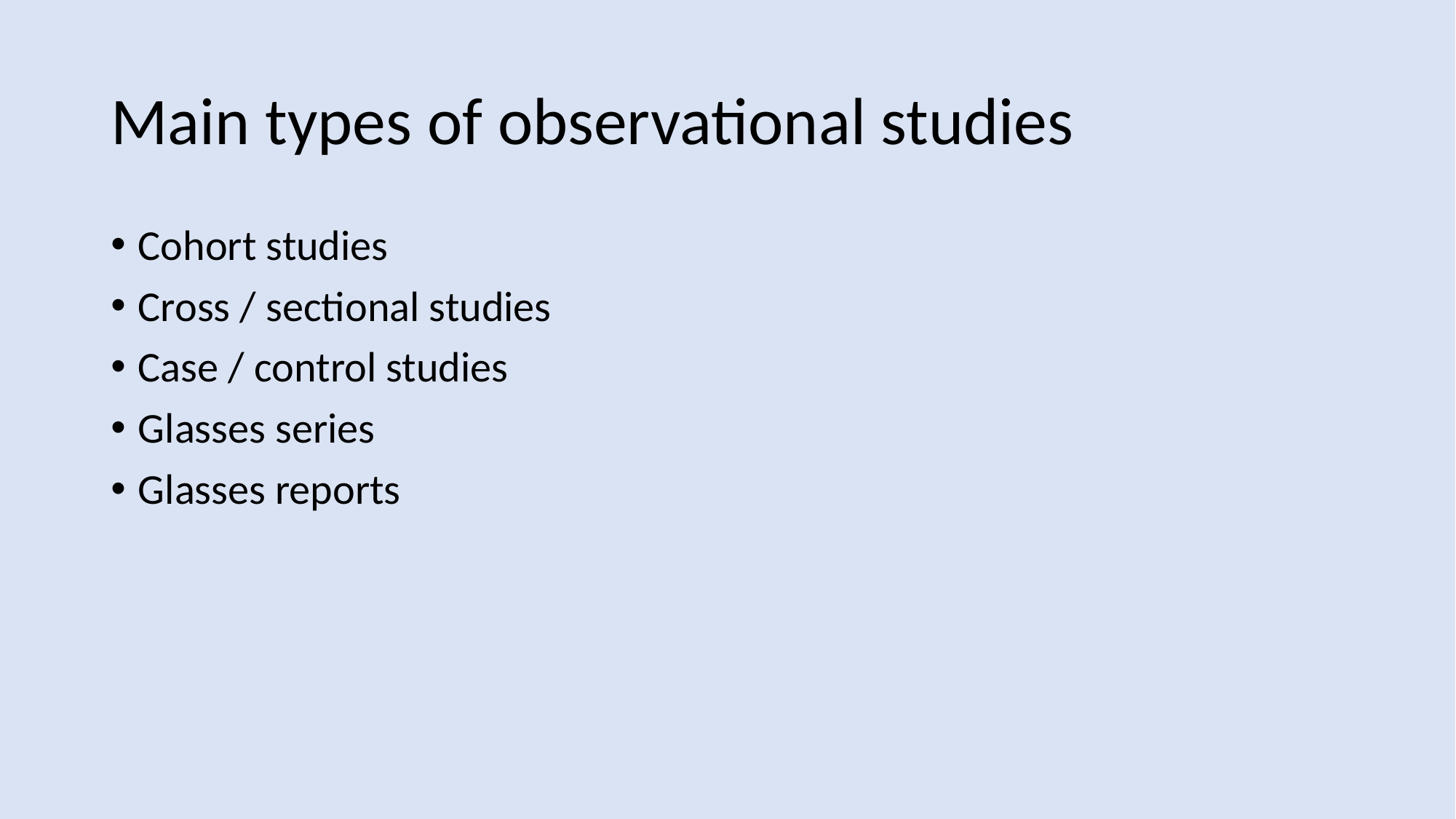

# Main types of observational studies
Cohort studies
Cross / sectional studies
Case / control studies
Glasses series
Glasses reports